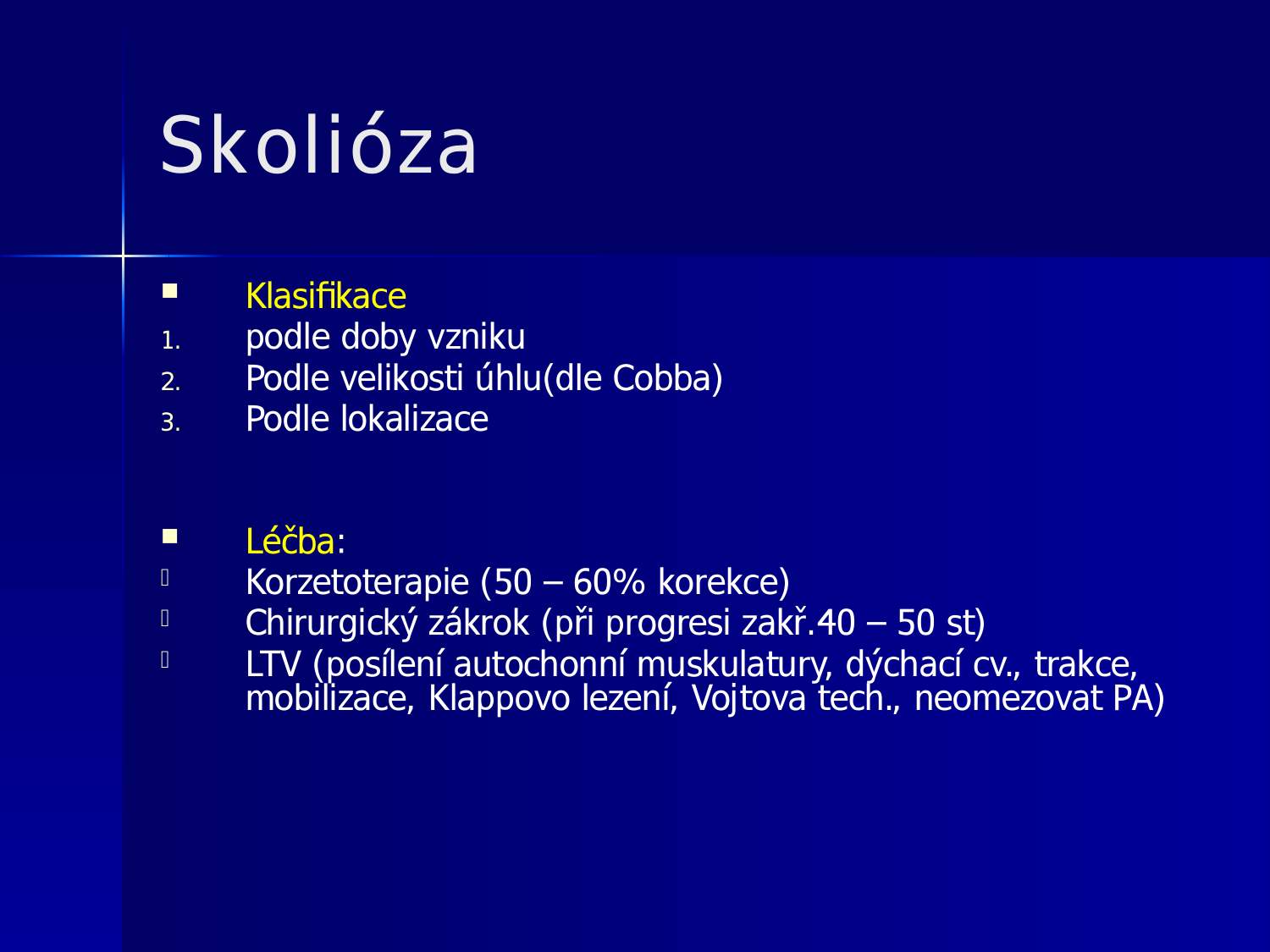

# Skolióza
Klasifikace
podle doby vzniku
Podle velikosti úhlu(dle Cobba)
Podle lokalizace

Léčba:
Korzetoterapie (50 – 60% korekce)
Chirurgický zákrok (při progresi zakř.40 – 50 st)
LTV (posílení autochonní muskulatury, dýchací cv., trakce, mobilizace, Klappovo lezení, Vojtova tech., neomezovat PA)